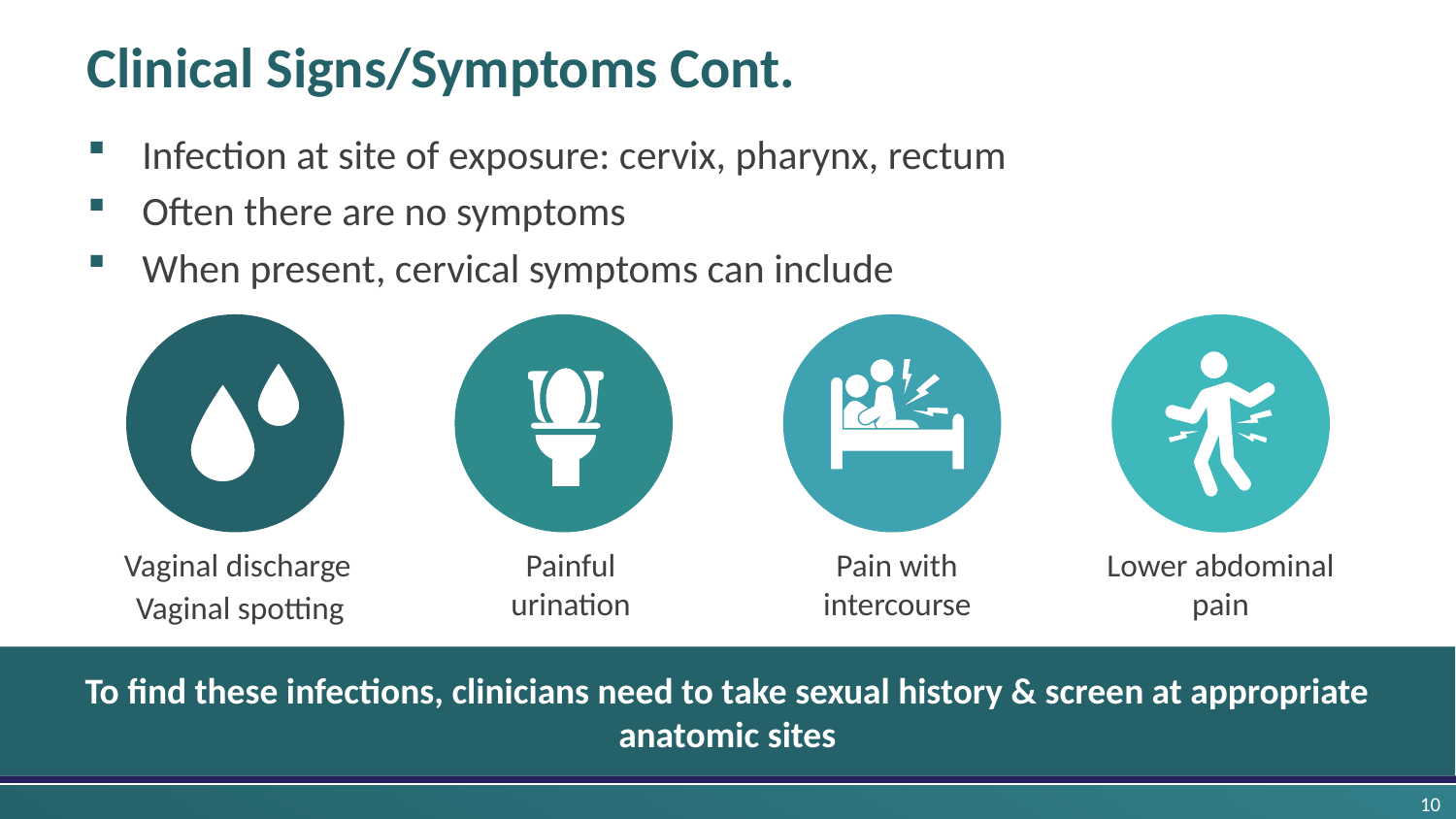

# Clinical Signs/Symptoms Cont.
Infection at site of exposure: cervix, pharynx, rectum
Often there are no symptoms
When present, cervical symptoms can include

Pain with intercourse
Lower abdominal pain
Vaginal discharge
Painful urination
Vaginal spotting
To find these infections, clinicians need to take sexual history & screen at appropriate anatomic sites
10